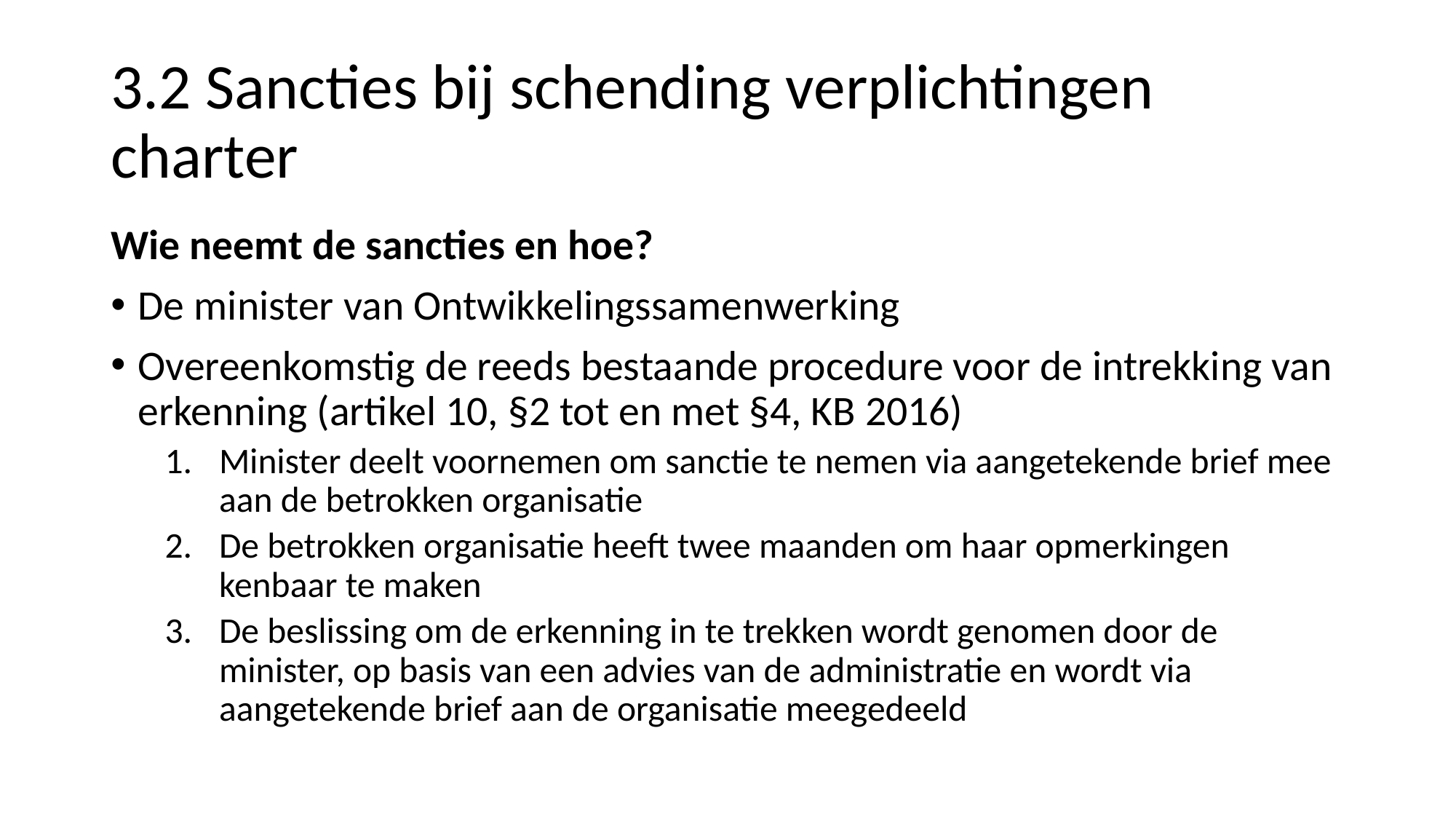

# 3.2 Sancties bij schending verplichtingen charter
Wie neemt de sancties en hoe?
De minister van Ontwikkelingssamenwerking
Overeenkomstig de reeds bestaande procedure voor de intrekking van erkenning (artikel 10, §2 tot en met §4, KB 2016)
Minister deelt voornemen om sanctie te nemen via aangetekende brief mee aan de betrokken organisatie
De betrokken organisatie heeft twee maanden om haar opmerkingen kenbaar te maken
De beslissing om de erkenning in te trekken wordt genomen door de minister, op basis van een advies van de administratie en wordt via aangetekende brief aan de organisatie meegedeeld